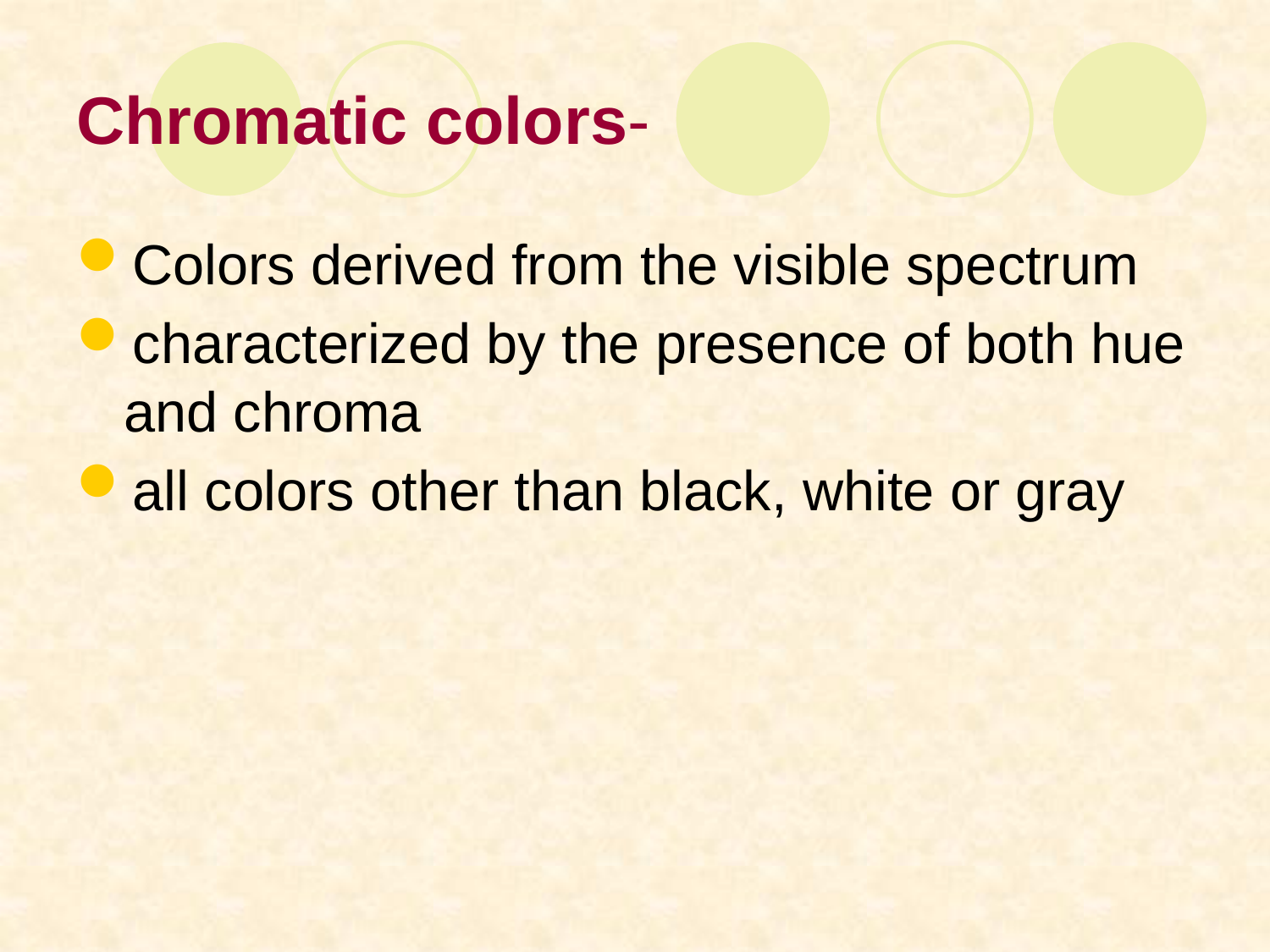

# Chromatic colors-
Colors derived from the visible spectrum
characterized by the presence of both hue and chroma
all colors other than black, white or gray